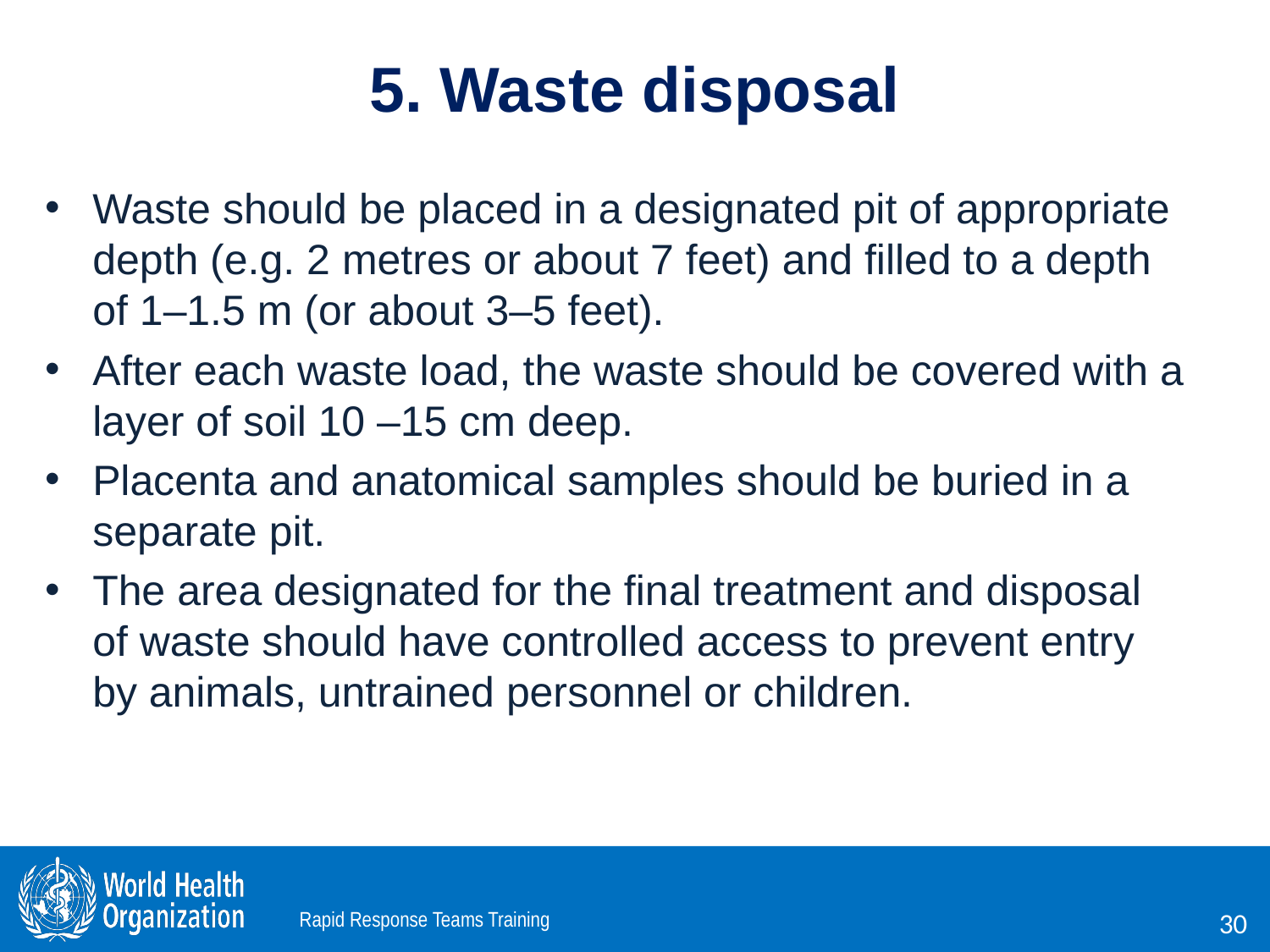

5. Waste disposal
Waste should be placed in a designated pit of appropriate depth (e.g. 2 metres or about 7 feet) and filled to a depth of 1–1.5 m (or about 3–5 feet).
After each waste load, the waste should be covered with a layer of soil 10 –15 cm deep.
Placenta and anatomical samples should be buried in a separate pit.
The area designated for the final treatment and disposal of waste should have controlled access to prevent entry by animals, untrained personnel or children.